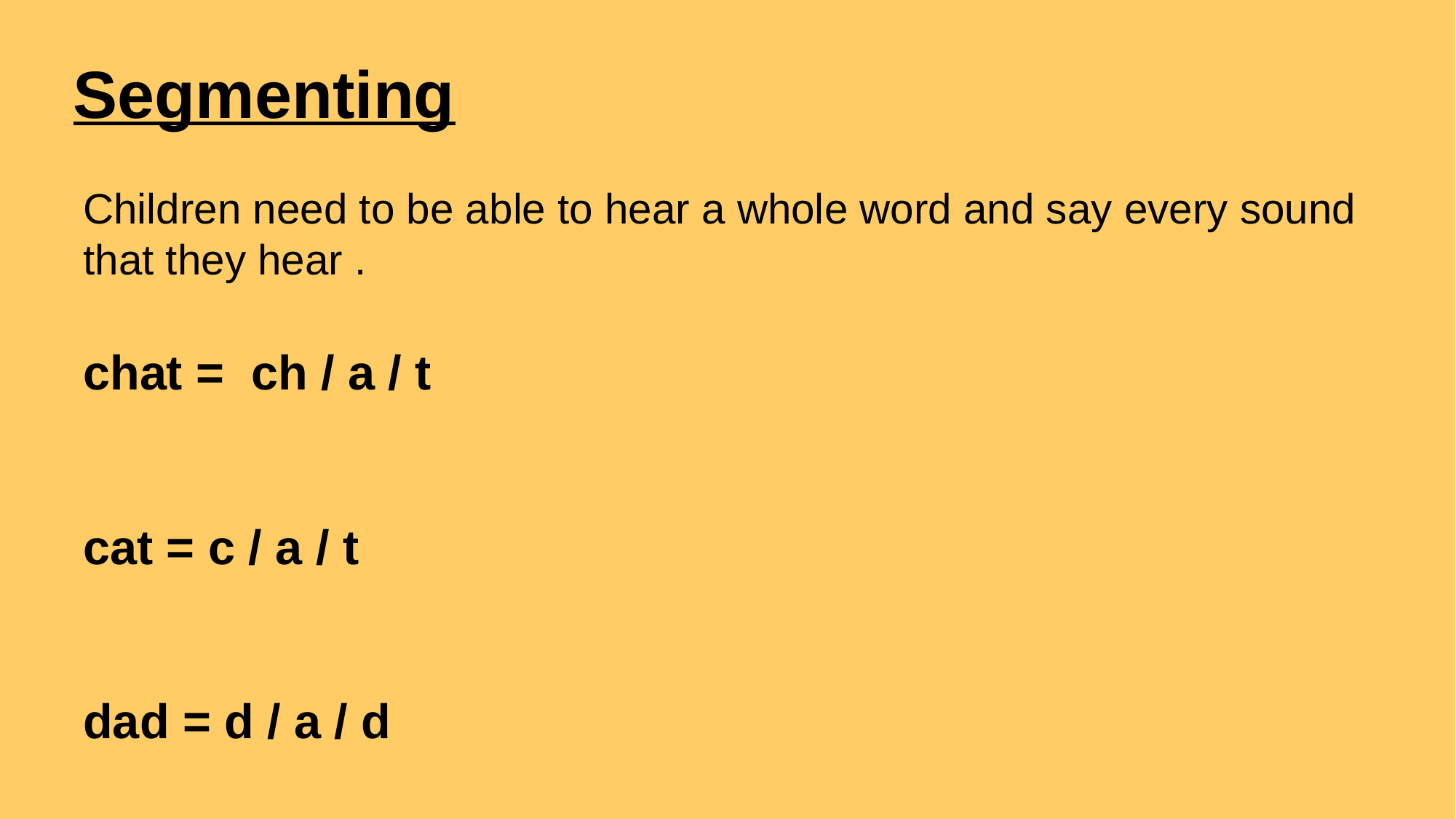

# Segmenting
Children need to be able to hear a whole word and say every sound that they hear .

chat =  ch / a / t

cat = c / a / t

dad = d / a / d